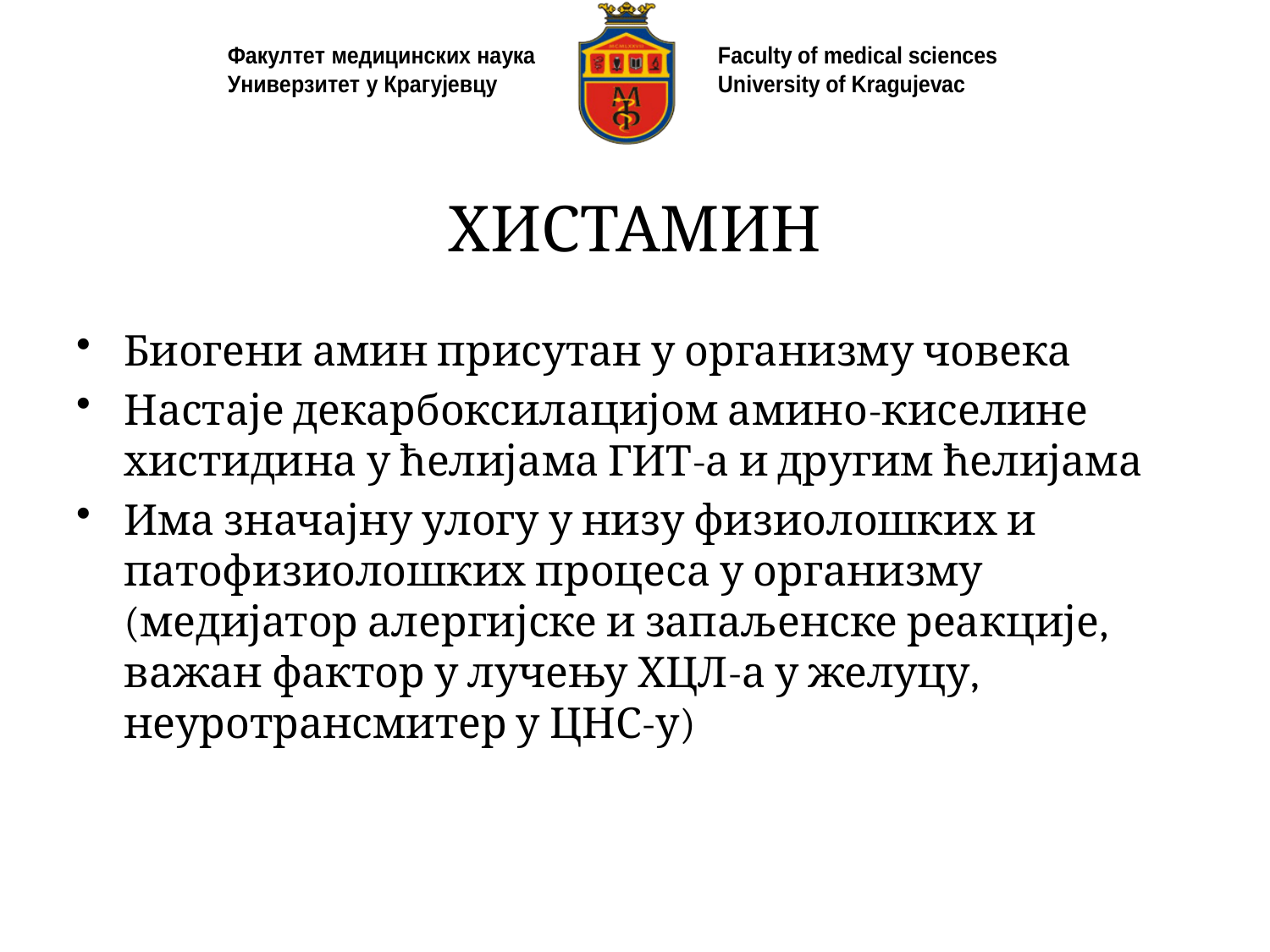

# ХИСТАМИН
Биогени амин присутан у организму човека
Настаје декарбоксилацијом амино-киселине хистидина у ћелијама ГИТ-а и другим ћелијама
Има значајну улогу у низу физиолошких и патофизиолошких процеса у организму (медијатор алергијске и запаљенске реакције, важан фактор у лучењу ХЦЛ-а у желуцу, неуротрансмитер у ЦНС-у)